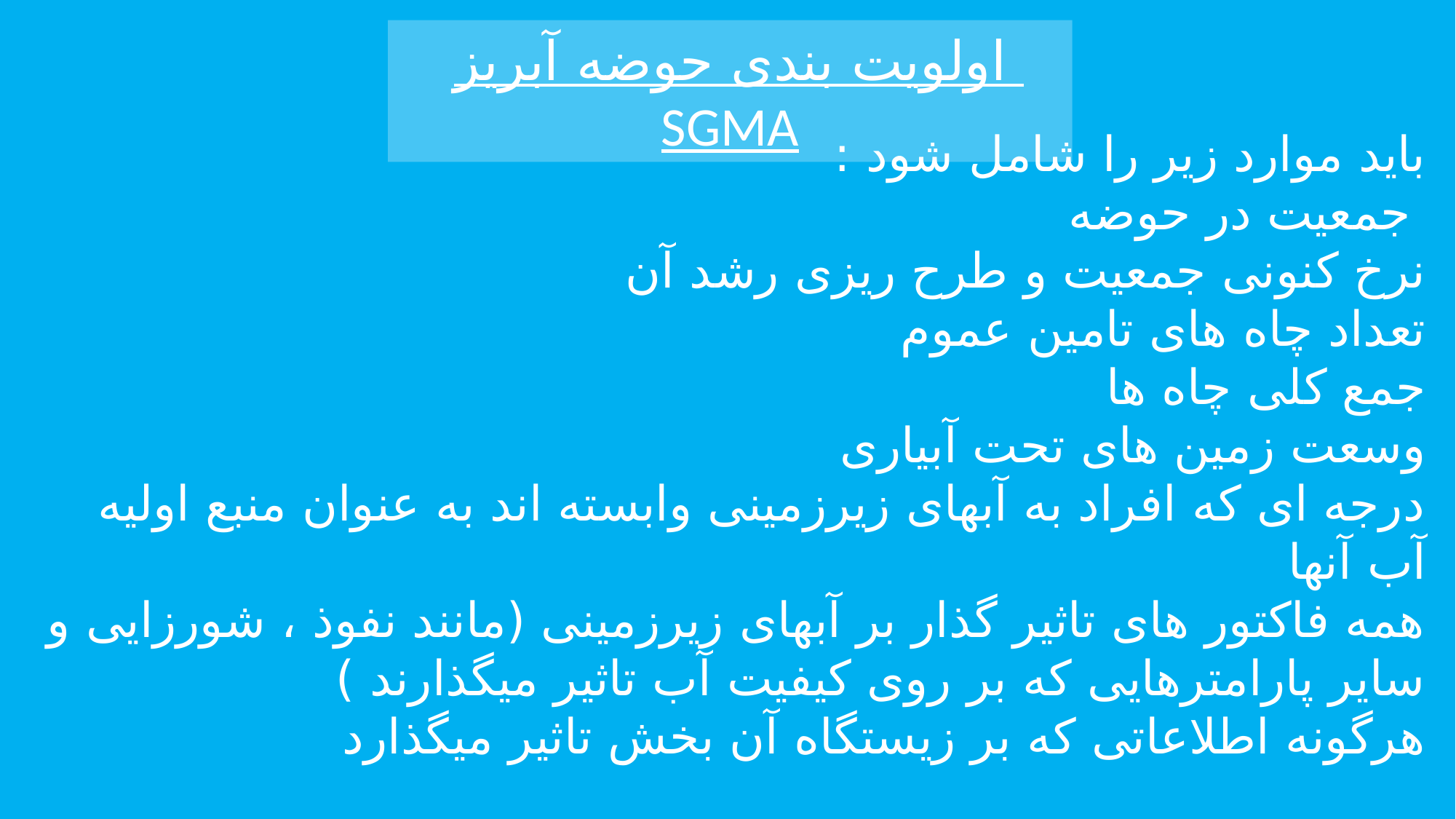

اولویت بندی حوضه آبریز SGMA
باید موارد زیر را شامل شود :
 جمعیت در حوضه
نرخ کنونی جمعیت و طرح ریزی رشد آن
تعداد چاه های تامین عموم
جمع کلی چاه ها
وسعت زمین های تحت آبیاری
درجه ای که افراد به آبهای زیرزمینی وابسته اند به عنوان منبع اولیه آب آنها
همه فاکتور های تاثیر گذار بر آبهای زیرزمینی (مانند نفوذ ، شورزایی و سایر پارامترهایی که بر روی کیفیت آب تاثیر میگذارند )
هرگونه اطلاعاتی که بر زیستگاه آن بخش تاثیر میگذارد